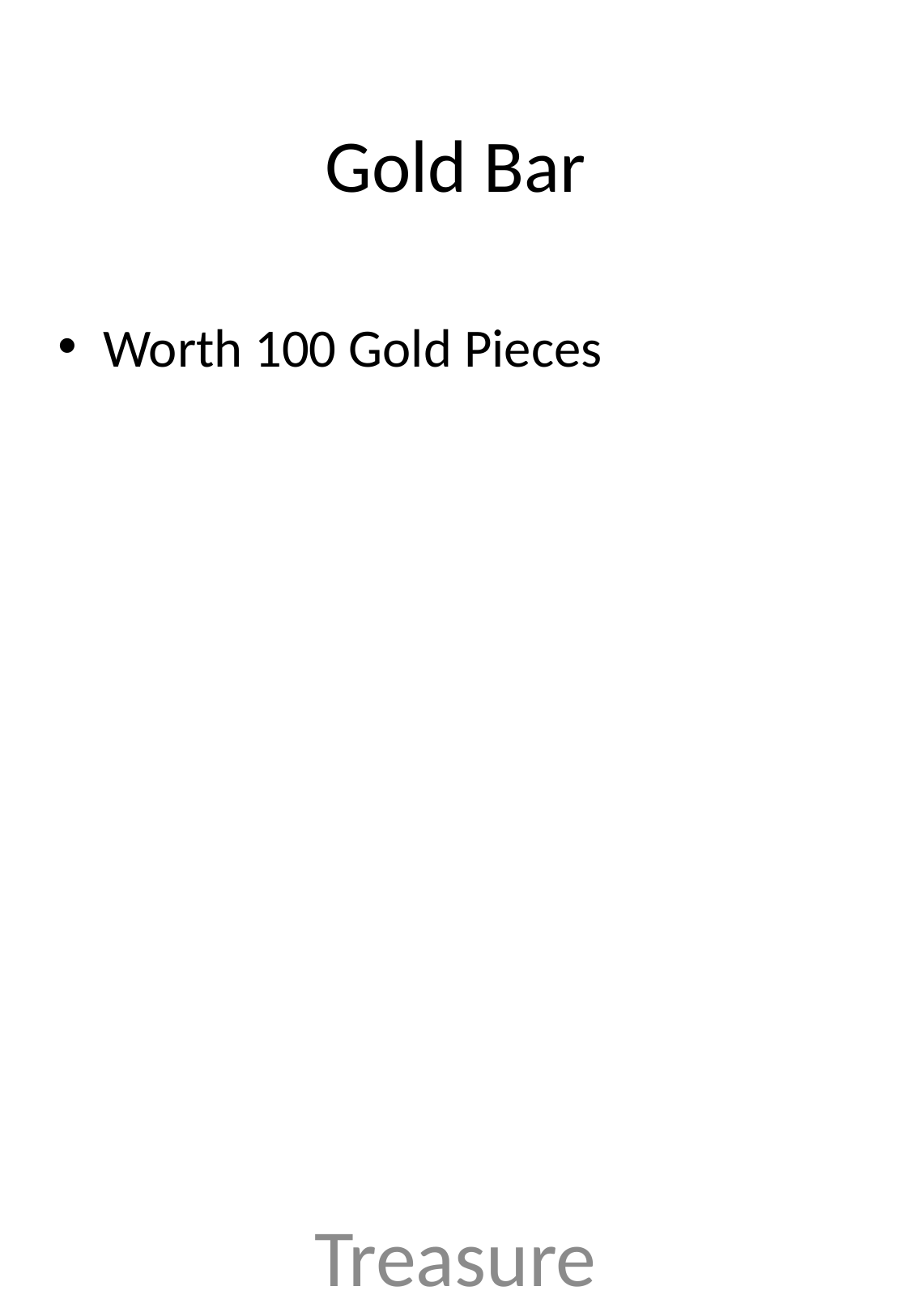

# Gold Bar
Worth 100 Gold Pieces
Treasure